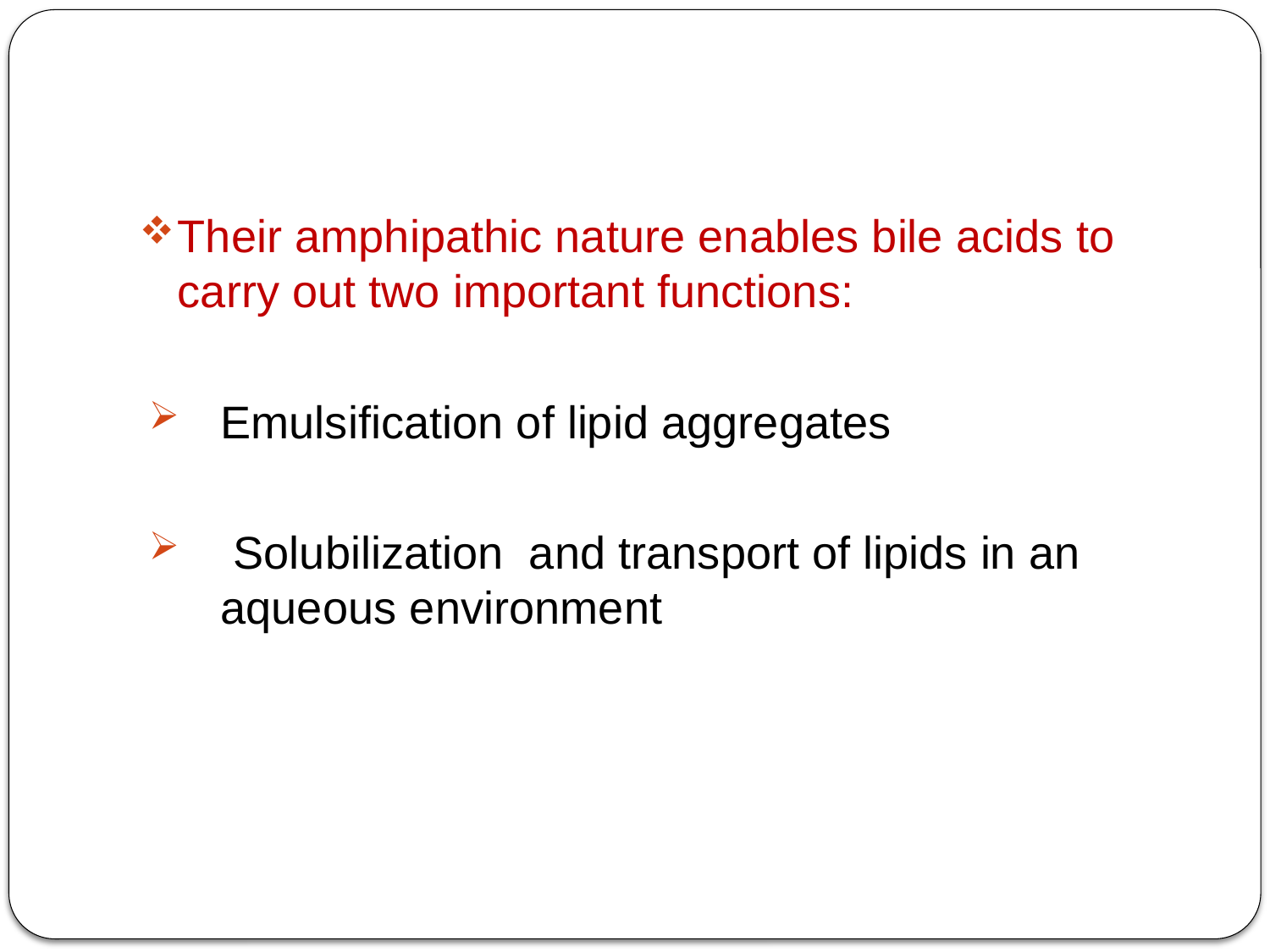

#
Their amphipathic nature enables bile acids to carry out two important functions:

Emulsification of lipid aggregates

 Solubilization  and transport of lipids in an aqueous environment